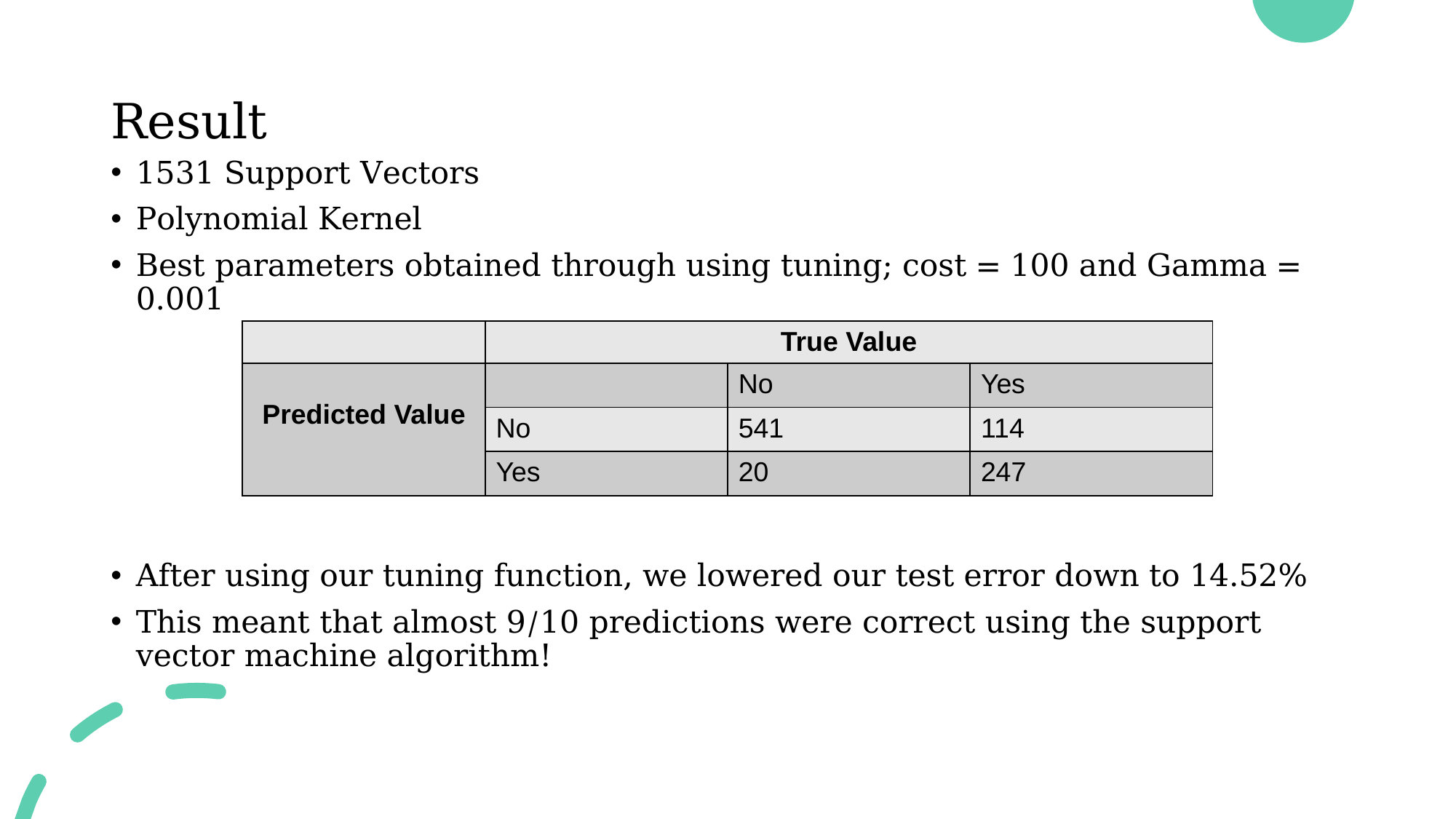

# Result
1531 Support Vectors
Polynomial Kernel
Best parameters obtained through using tuning; cost = 100 and Gamma = 0.001

After using our tuning function, we lowered our test error down to 14.52%
This meant that almost 9/10 predictions were correct using the support vector machine algorithm!
|  | True Value |  |  |
| --- | --- | --- | --- |
| Predicted Value |  | No | Yes |
|  | No | 541 | 114 |
|  | Yes | 20 | 247 |